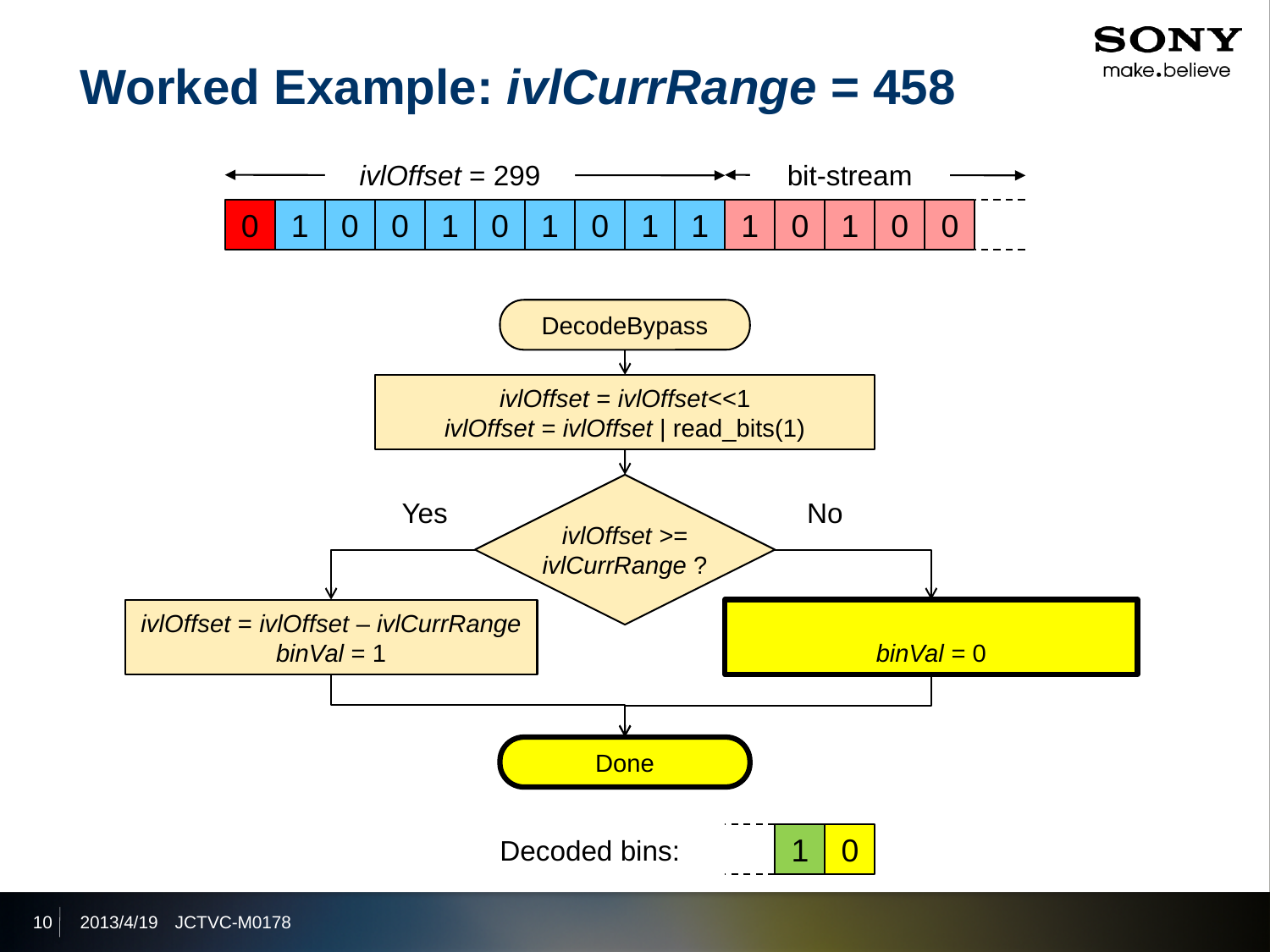

# Worked Example: ivlCurrRange = 458
ivlOffset = 299
bit-stream
0
1
0
0
1
0
1
0
1
1
1
0
1
0
0
DecodeBypass
ivlOffset = ivlOffset<<1
ivlOffset = ivlOffset | read_bits(1)
ivlOffset >=
ivlCurrRange ?
Yes
No
ivlOffset = ivlOffset – ivlCurrRange
binVal = 1
binVal = 0
Done
Decoded bins:
1
0
10
2013/4/19
JCTVC-M0178